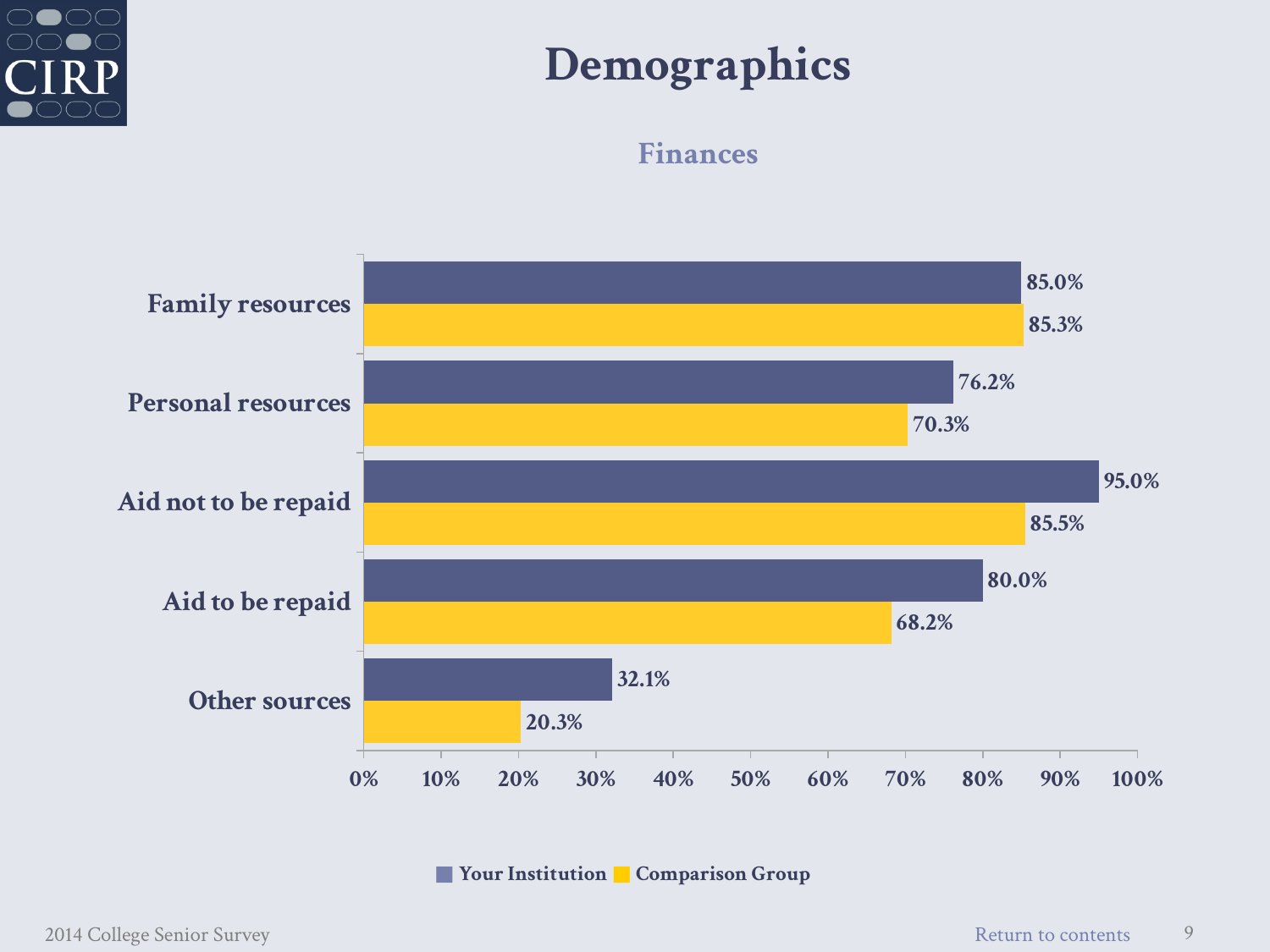

# Demographics Finances

### Chart: Sources of Funding for College Expenses

| Category |
|---|

### Chart

| Category | Comparison Group | Your Institution |
|---|---|---|
| Other sources | 0.203 | 0.321 |
| Aid to be repaid | 0.682 | 0.8000000000000002 |
| Aid not to be repaid | 0.8550000000000001 | 0.9500000000000002 |
| Personal resources | 0.7030000000000001 | 0.7619999999999999 |
| Family resources | 0.853 | 0.8499999999999999 |
■ Your Institution ■ Comparison Group
2014 College Senior Survey
9